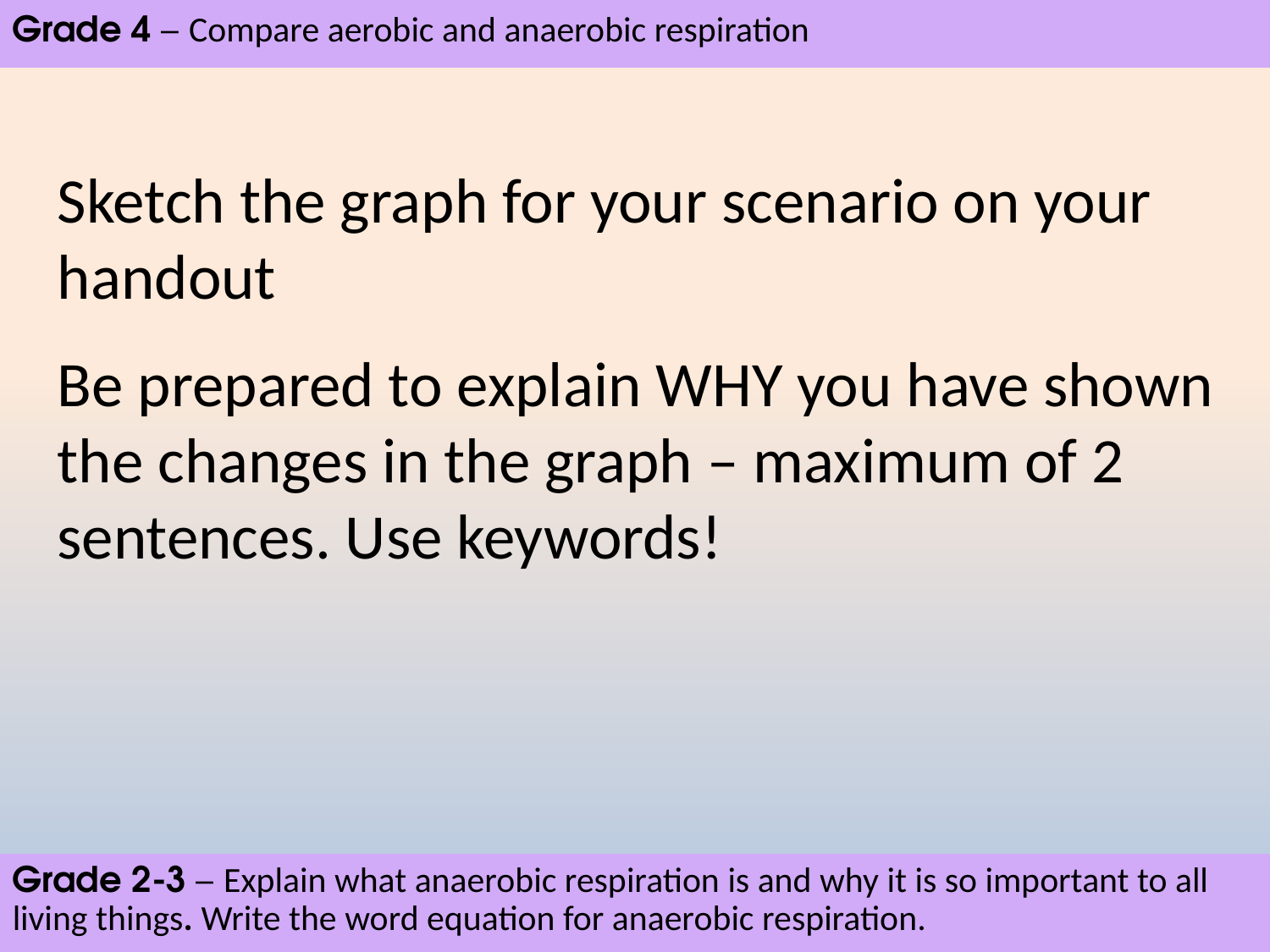

Grade 4 – Compare aerobic and anaerobic respiration

Sketch the graph for your scenario on your handout
Be prepared to explain WHY you have shown the changes in the graph – maximum of 2 sentences. Use keywords!

Grade 2-3 – Explain what anaerobic respiration is and why it is so important to all living things. Write the word equation for anaerobic respiration.